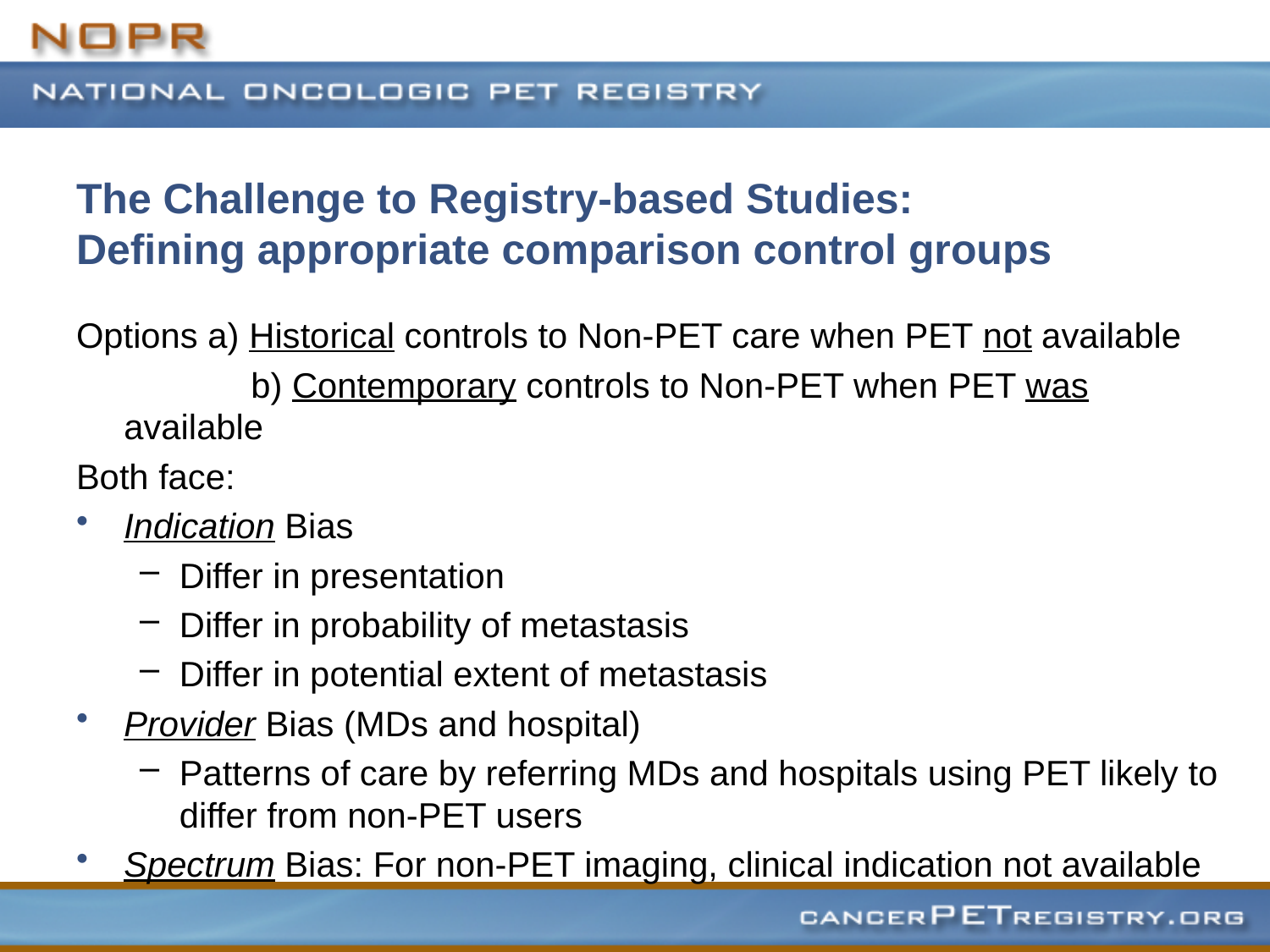

# The Challenge to Registry-based Studies: Defining appropriate comparison control groups
Options a) Historical controls to Non-PET care when PET not available
		b) Contemporary controls to Non-PET when PET was available
Both face:
Indication Bias
Differ in presentation
Differ in probability of metastasis
Differ in potential extent of metastasis
Provider Bias (MDs and hospital)
Patterns of care by referring MDs and hospitals using PET likely to differ from non-PET users
Spectrum Bias: For non-PET imaging, clinical indication not available